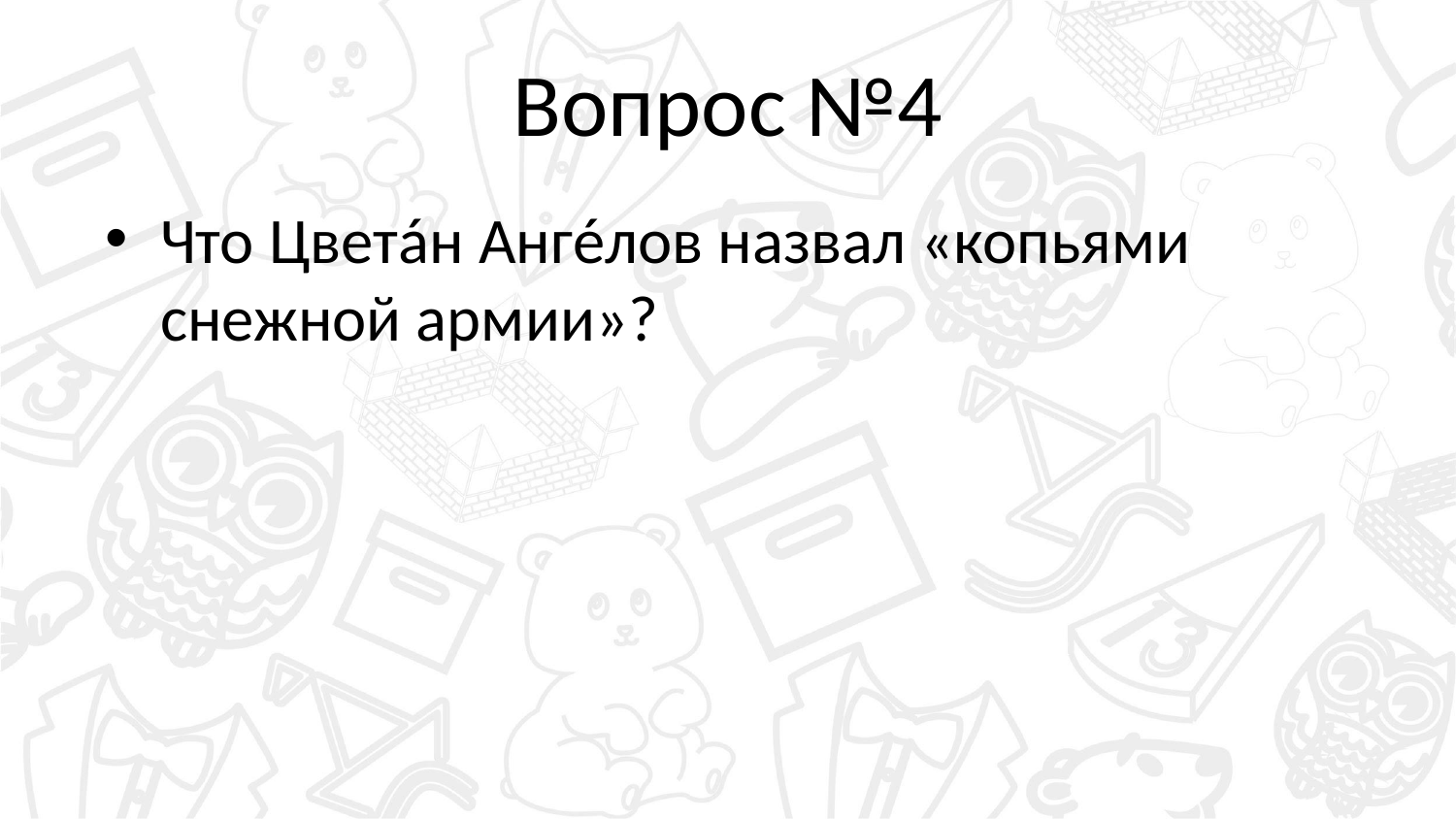

# Вопрос №4
Что Цветáн Ангéлов назвал «копьями снежной армии»?